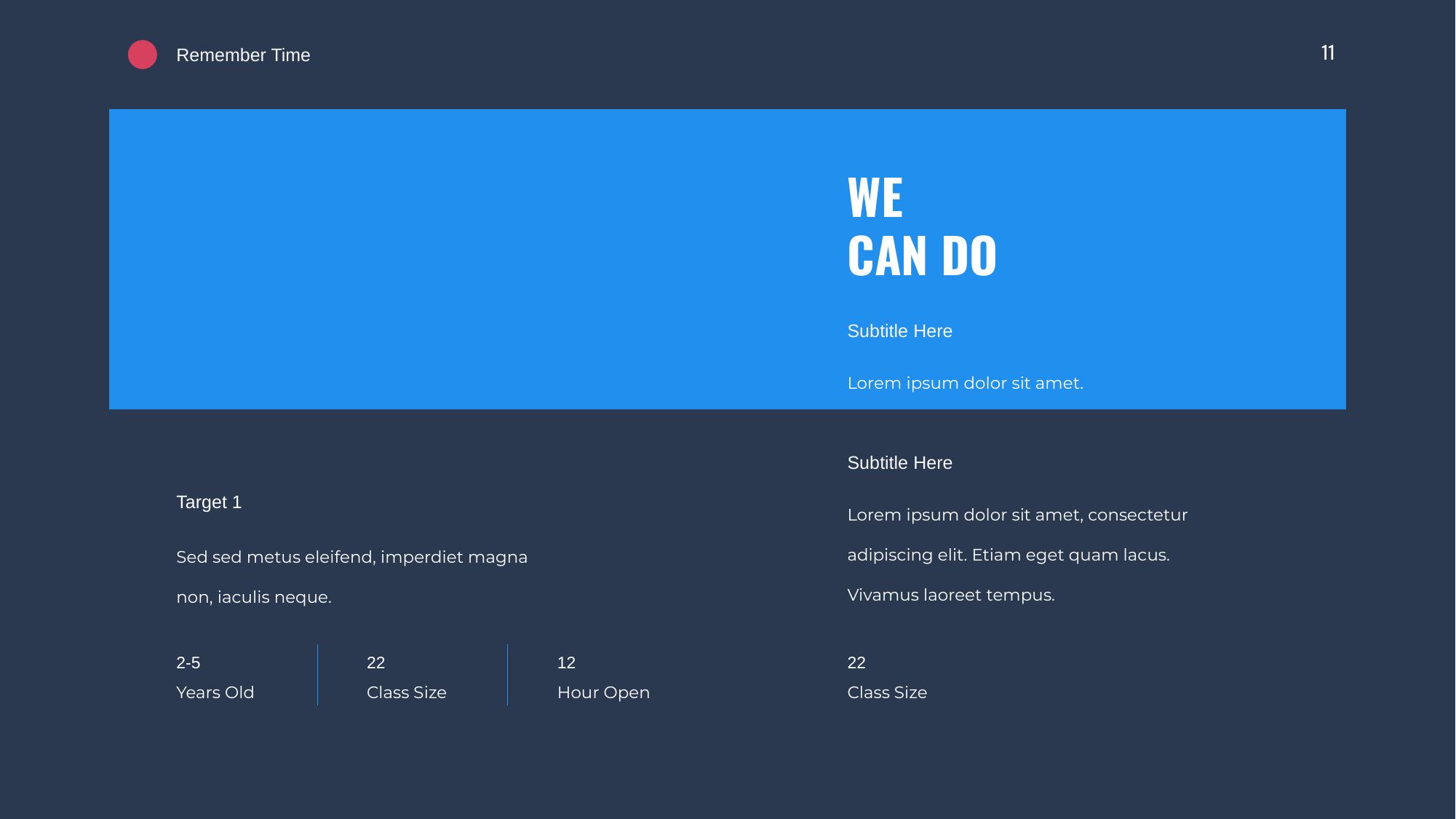

11
Remember Time

WE
CAN DO
Subtitle Here
Lorem ipsum dolor sit amet.
Subtitle Here
Lorem ipsum dolor sit amet, consectetur adipiscing elit. Etiam eget quam lacus. Vivamus laoreet tempus.
Target 1
Sed sed metus eleifend, imperdiet magna non, iaculis neque.
2-5
Years Old
22
Class Size
12
Hour Open
22
Class Size